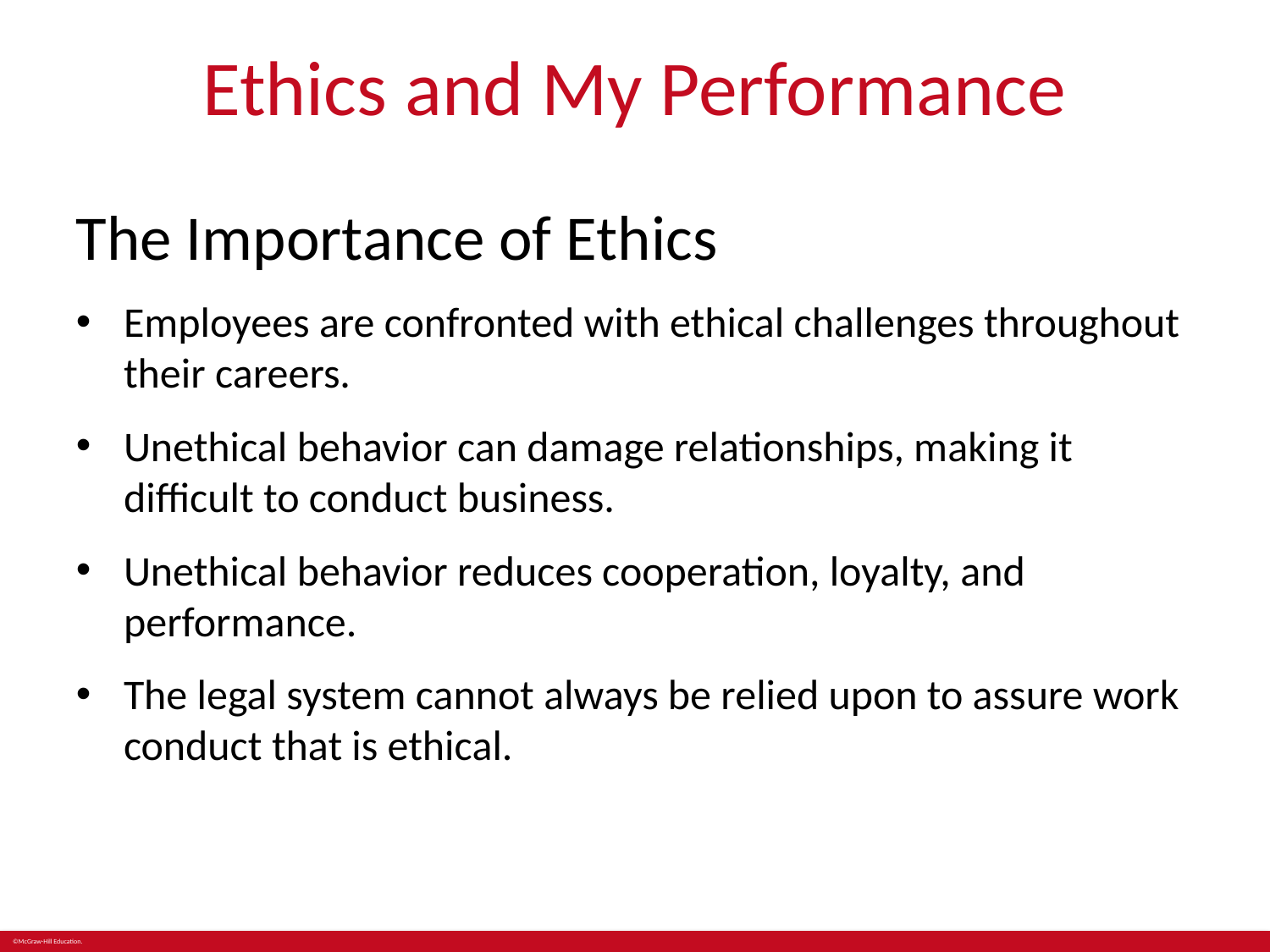

# Ethics and My Performance
The Importance of Ethics
Employees are confronted with ethical challenges throughout their careers.
Unethical behavior can damage relationships, making it difficult to conduct business.
Unethical behavior reduces cooperation, loyalty, and performance.
The legal system cannot always be relied upon to assure work conduct that is ethical.